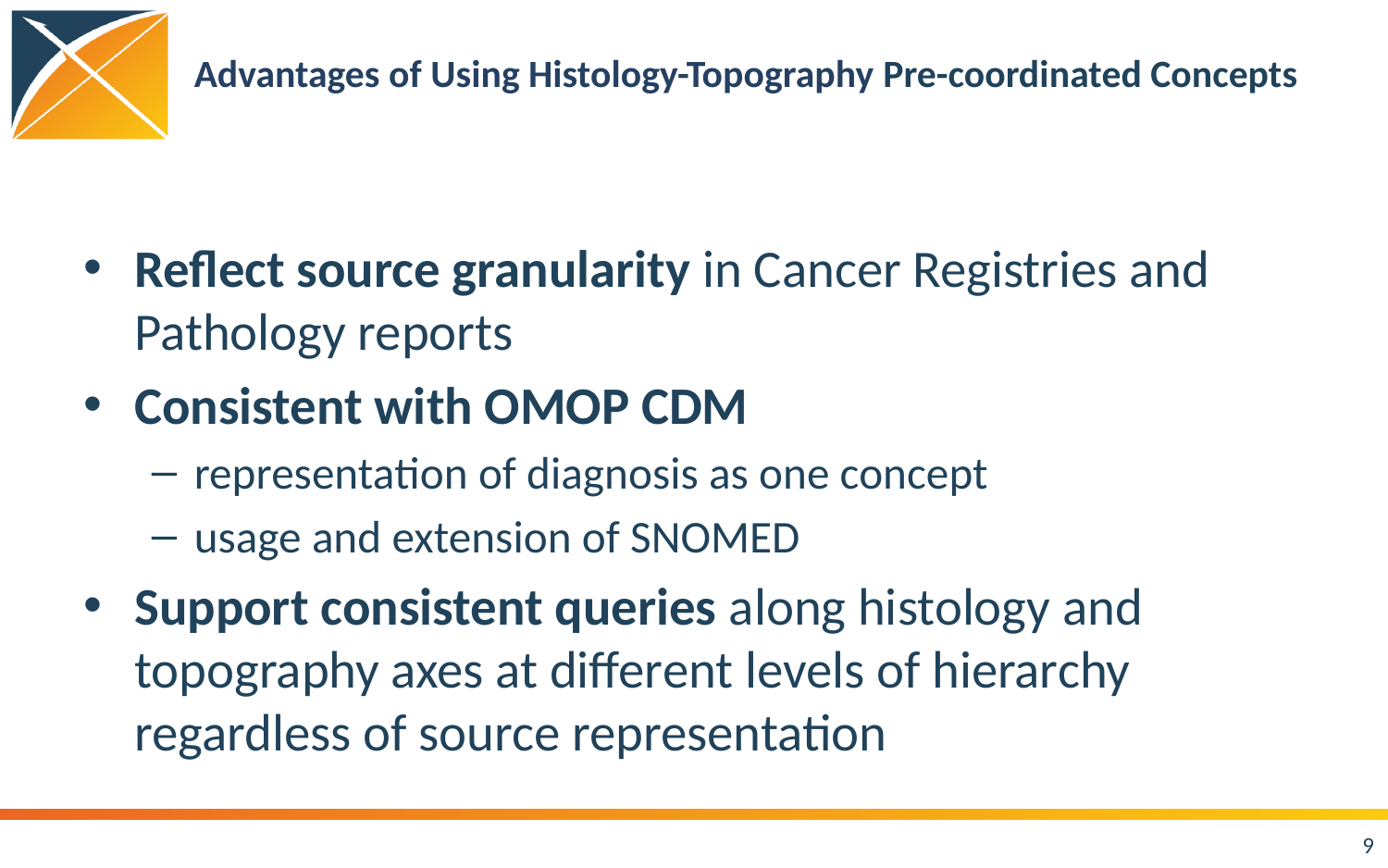

# Advantages of Using Histology-Topography Pre-coordinated Concepts

Reflect source granularity in Cancer Registries and Pathology reports
Consistent with OMOP CDM
representation of diagnosis as one concept
usage and extension of SNOMED
Support consistent queries along histology and topography axes at different levels of hierarchy regardless of source representation

9